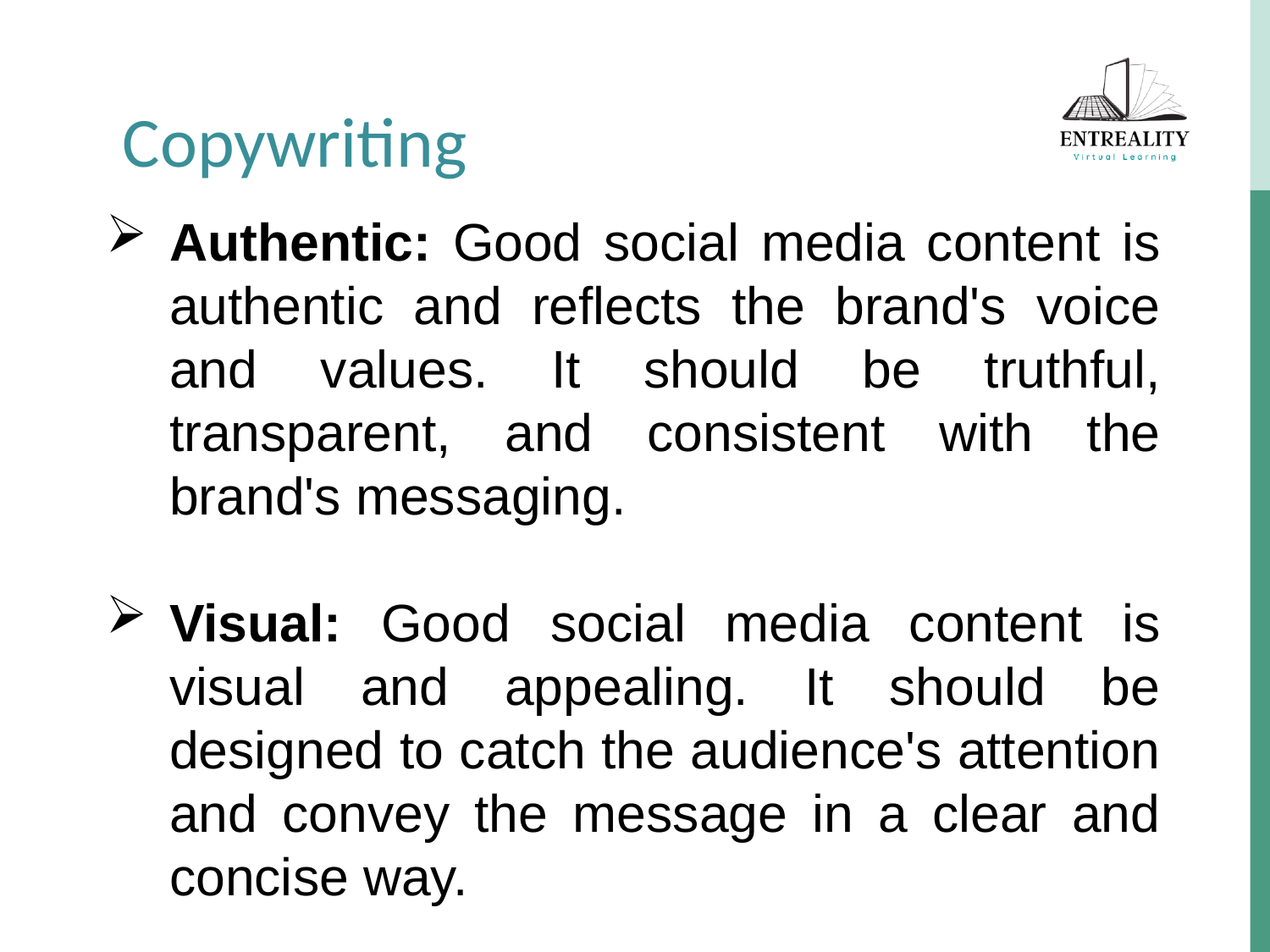

Copywriting
Authentic: Good social media content is authentic and reflects the brand's voice and values. It should be truthful, transparent, and consistent with the brand's messaging.

Visual: Good social media content is visual and appealing. It should be designed to catch the audience's attention and convey the message in a clear and concise way.